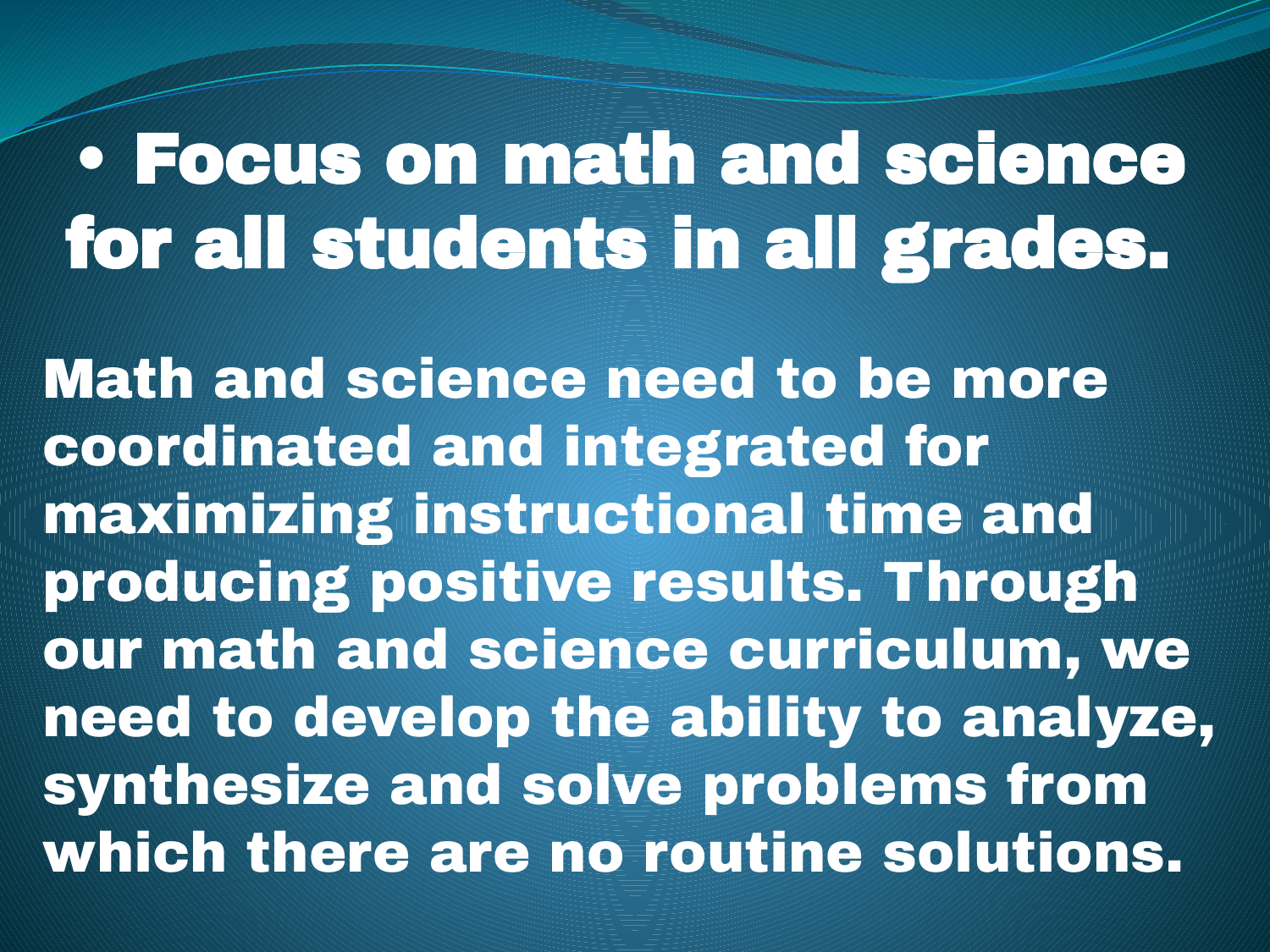

• Focus on math and science for all students in all grades.

Math and science need to be more coordinated and integrated for maximizing instructional time and producing positive results. Through our math and science curriculum, we need to develop the ability to analyze, synthesize and solve problems from which there are no routine solutions.